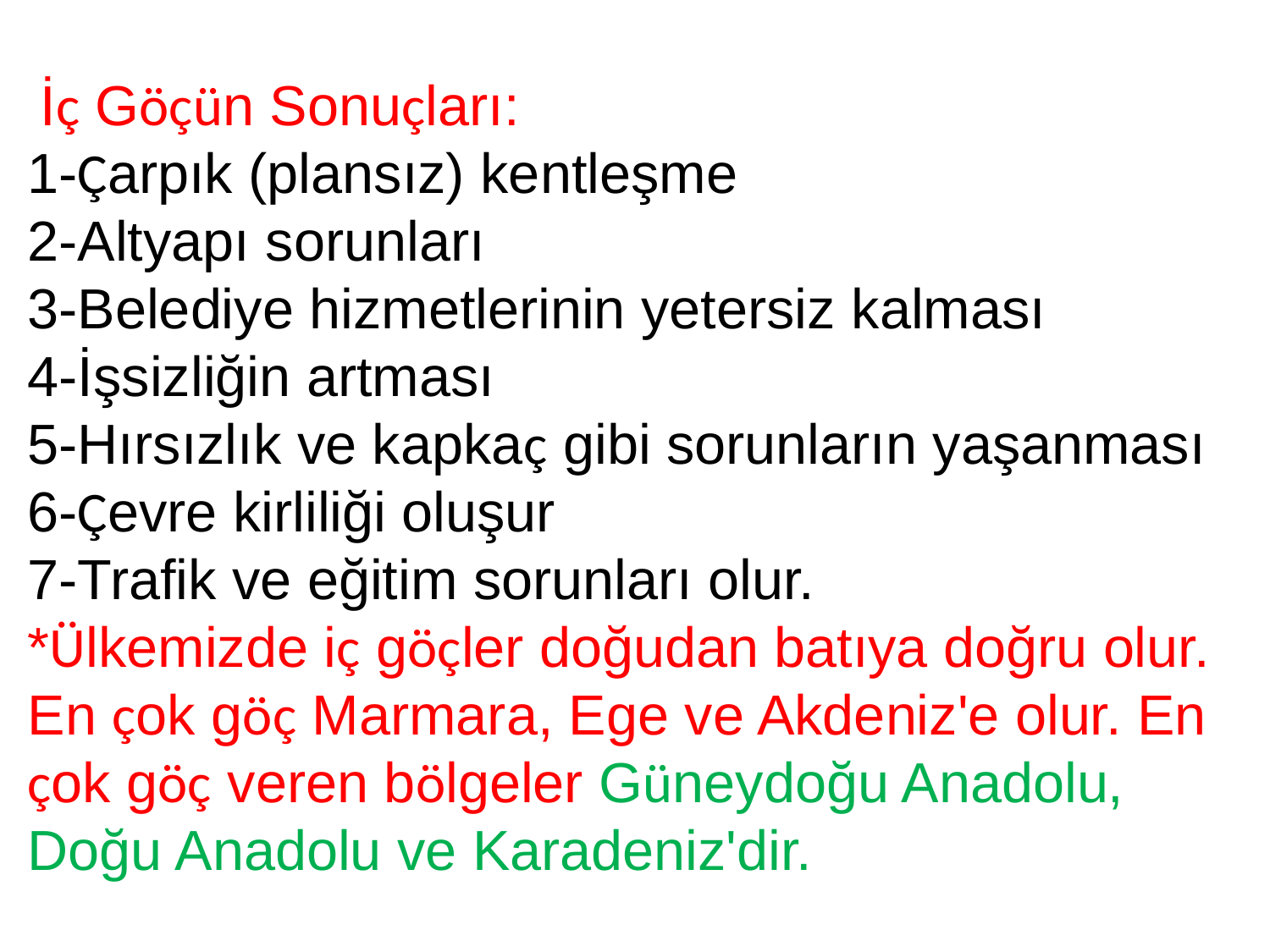

İç Göçün Sonuçları:
1-Çarpık (plansız) kentleşme
2-Altyapı sorunları
3-Belediye hizmetlerinin yetersiz kalması
4-İşsizliğin artması
5-Hırsızlık ve kapkaç gibi sorunların yaşanması
6-Çevre kirliliği oluşur
7-Trafik ve eğitim sorunları olur.
*Ülkemizde iç göçler doğudan batıya doğru olur. En çok göç Marmara, Ege ve Akdeniz'e olur. En çok göç veren bölgeler Güneydoğu Anadolu, Doğu Anadolu ve Karadeniz'dir.